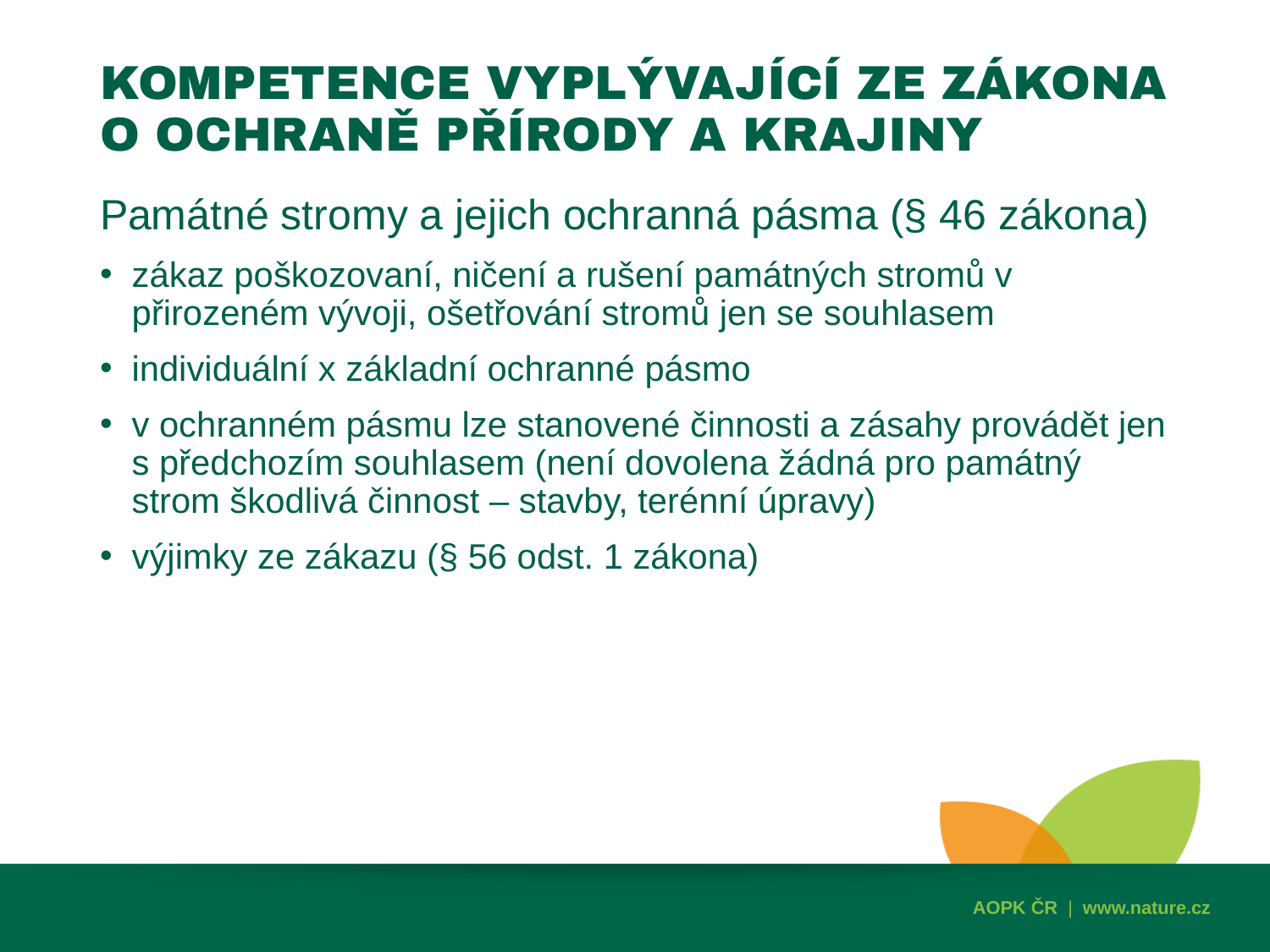

# Kompetence vyplývající ze zákona o ochraně přírody a krajiny
Památné stromy a jejich ochranná pásma (§ 46 zákona)
zákaz poškozovaní, ničení a rušení památných stromů v přirozeném vývoji, ošetřování stromů jen se souhlasem
individuální x základní ochranné pásmo
v ochranném pásmu lze stanovené činnosti a zásahy provádět jen s předchozím souhlasem (není dovolena žádná pro památný strom škodlivá činnost – stavby, terénní úpravy)
výjimky ze zákazu (§ 56 odst. 1 zákona)